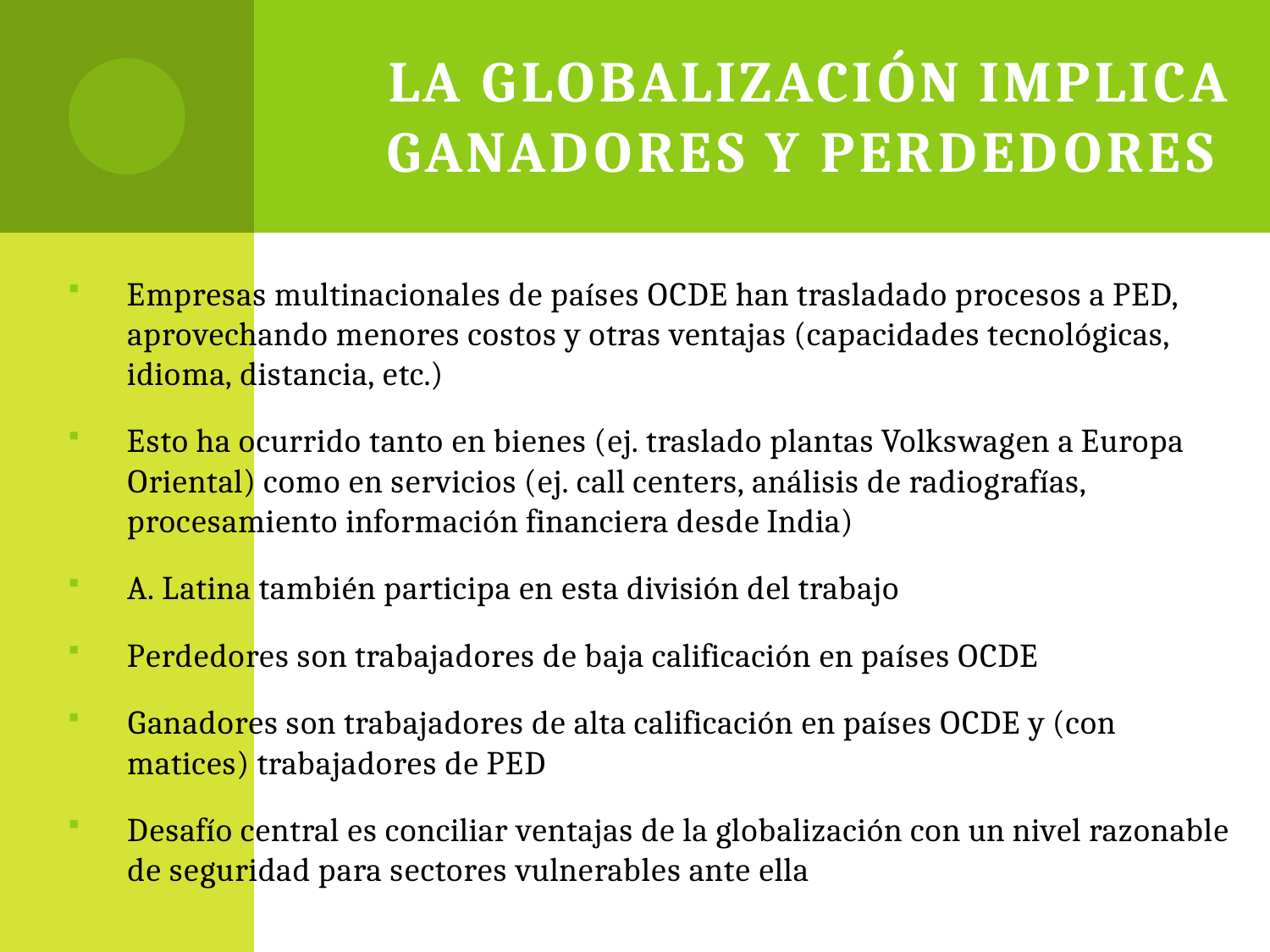

# La globalización implica ganadores y perdedores
Empresas multinacionales de países OCDE han trasladado procesos a PED, aprovechando menores costos y otras ventajas (capacidades tecnológicas, idioma, distancia, etc.)
Esto ha ocurrido tanto en bienes (ej. traslado plantas Volkswagen a Europa Oriental) como en servicios (ej. call centers, análisis de radiografías, procesamiento información financiera desde India)
A. Latina también participa en esta división del trabajo
Perdedores son trabajadores de baja calificación en países OCDE
Ganadores son trabajadores de alta calificación en países OCDE y (con matices) trabajadores de PED
Desafío central es conciliar ventajas de la globalización con un nivel razonable de seguridad para sectores vulnerables ante ella